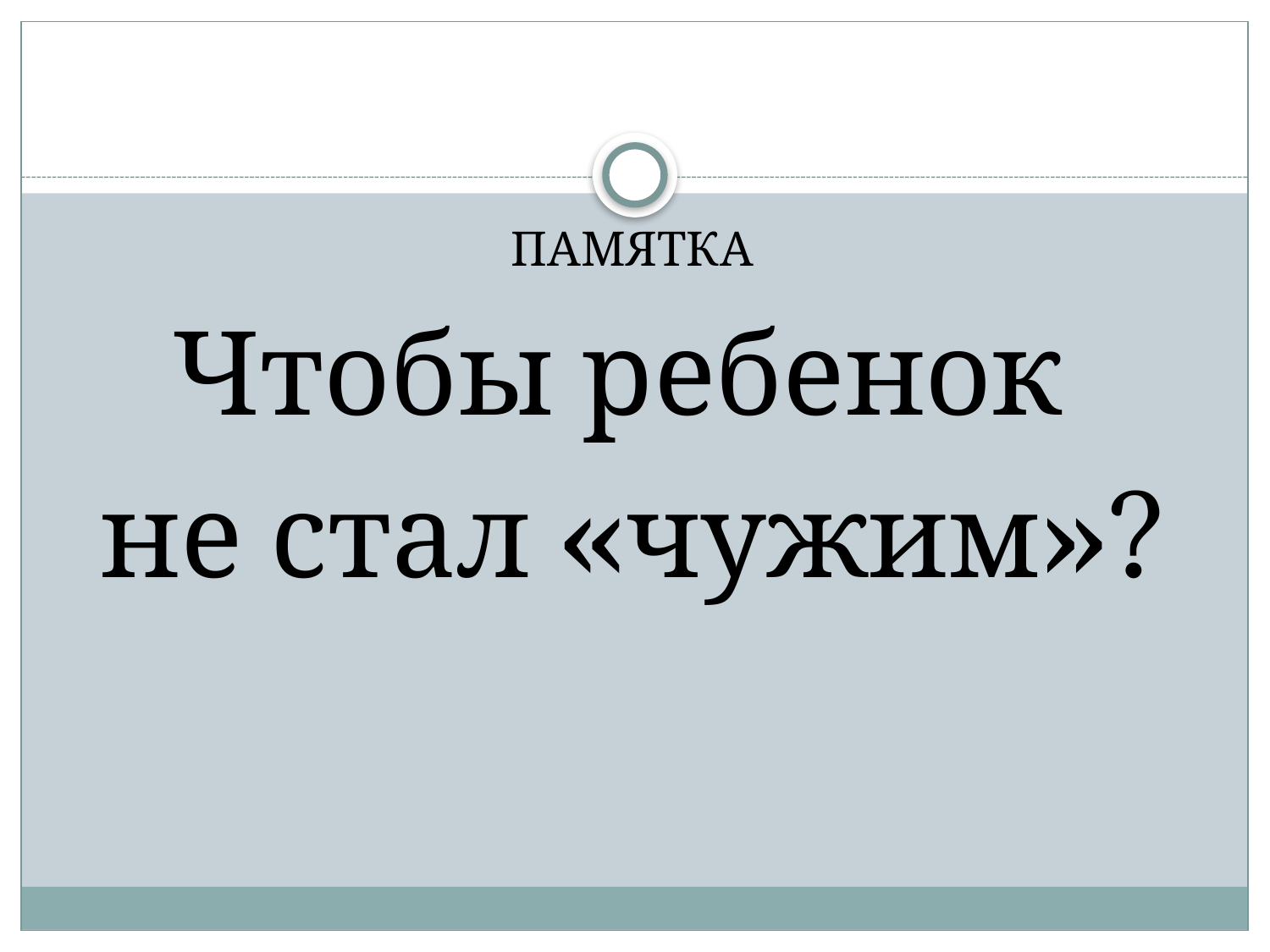

#
ПАМЯТКА
Чтобы ребенок
не стал «чужим»?